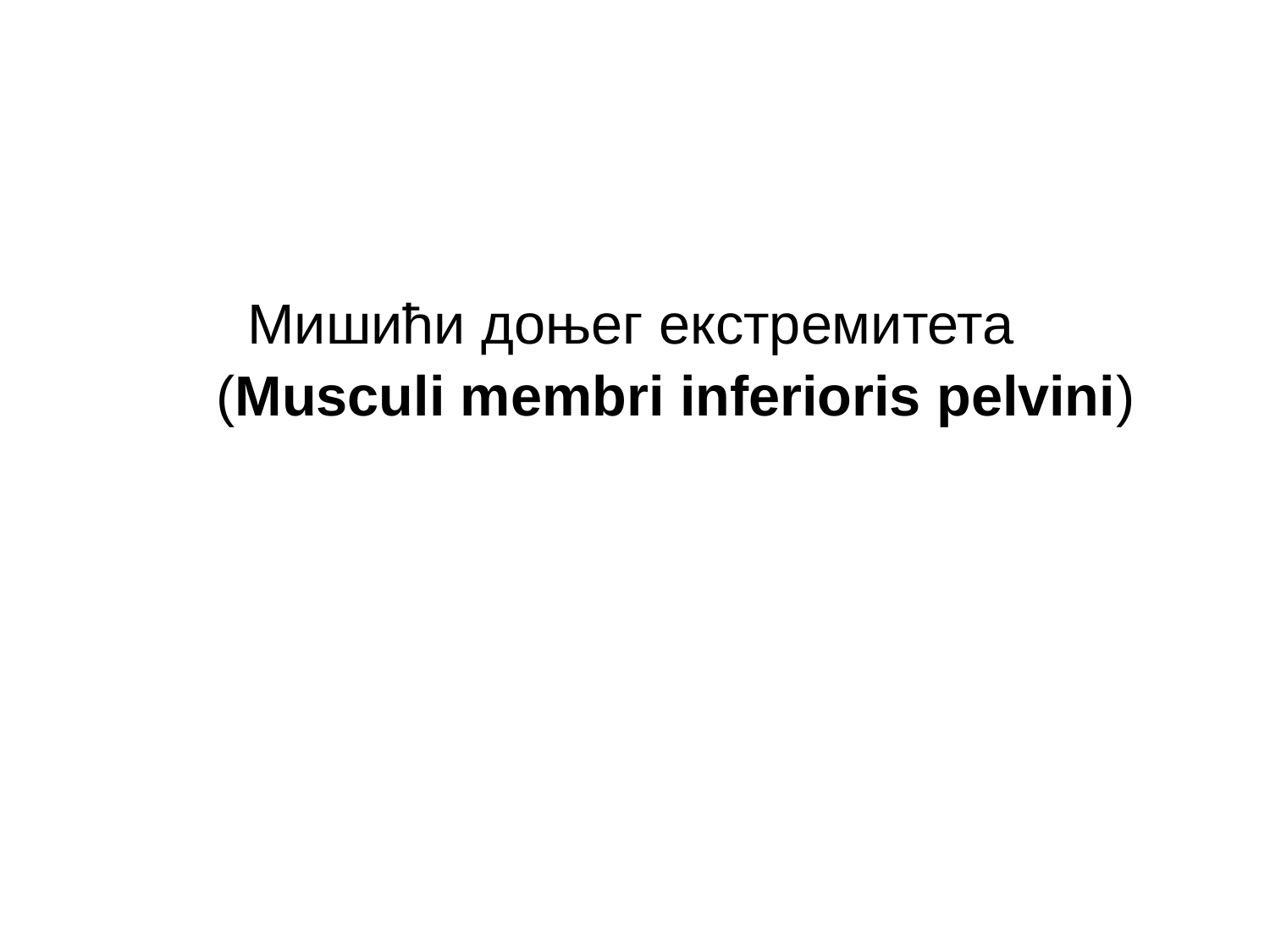

Mишићи доњег екстремитета
             (Musculi membri inferioris pelvini)